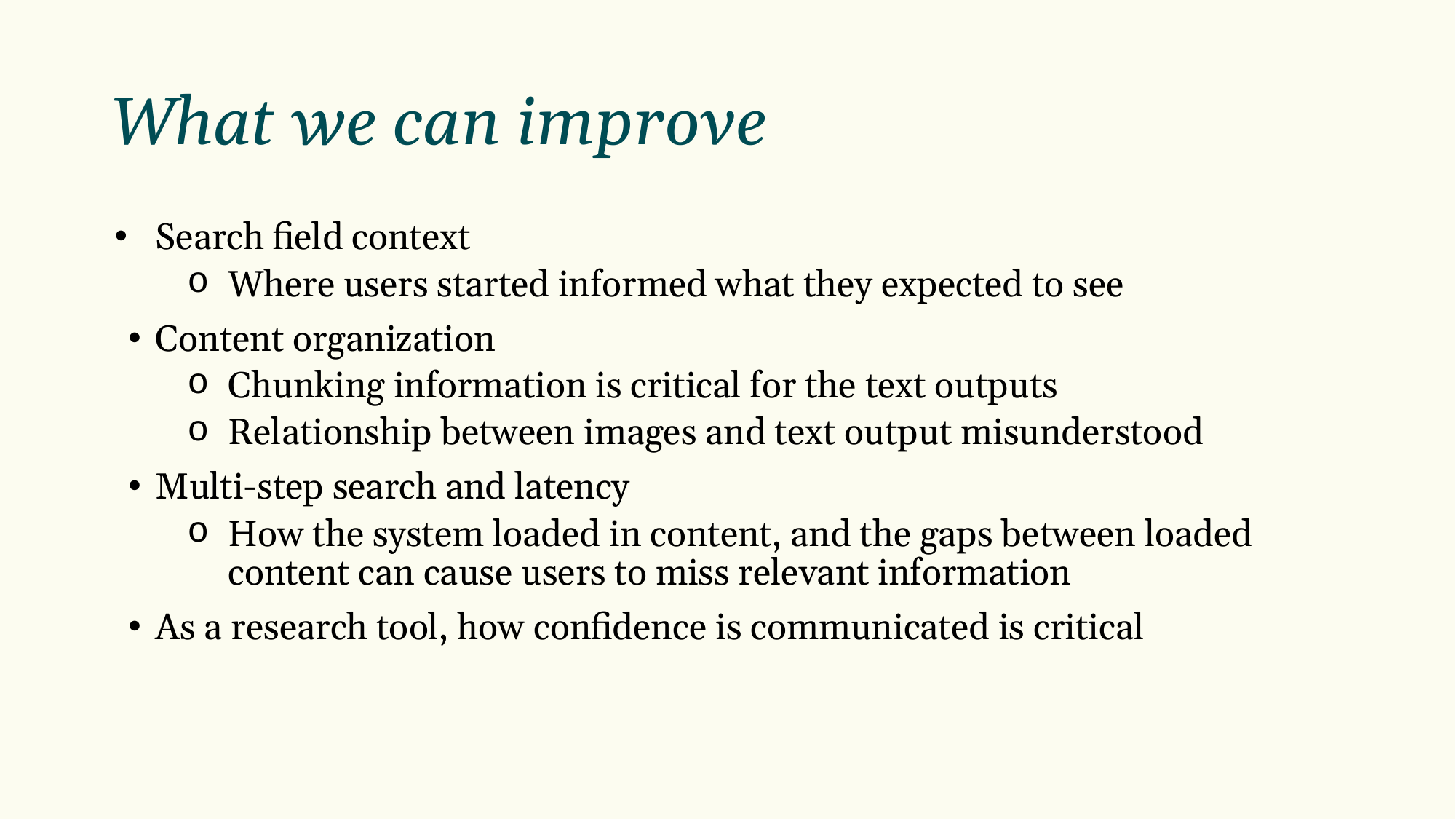

# What we can improve
Search field context
Where users started informed what they expected to see
Content organization
Chunking information is critical for the text outputs
Relationship between images and text output misunderstood
Multi-step search and latency
How the system loaded in content, and the gaps between loaded content can cause users to miss relevant information
As a research tool, how confidence is communicated is critical